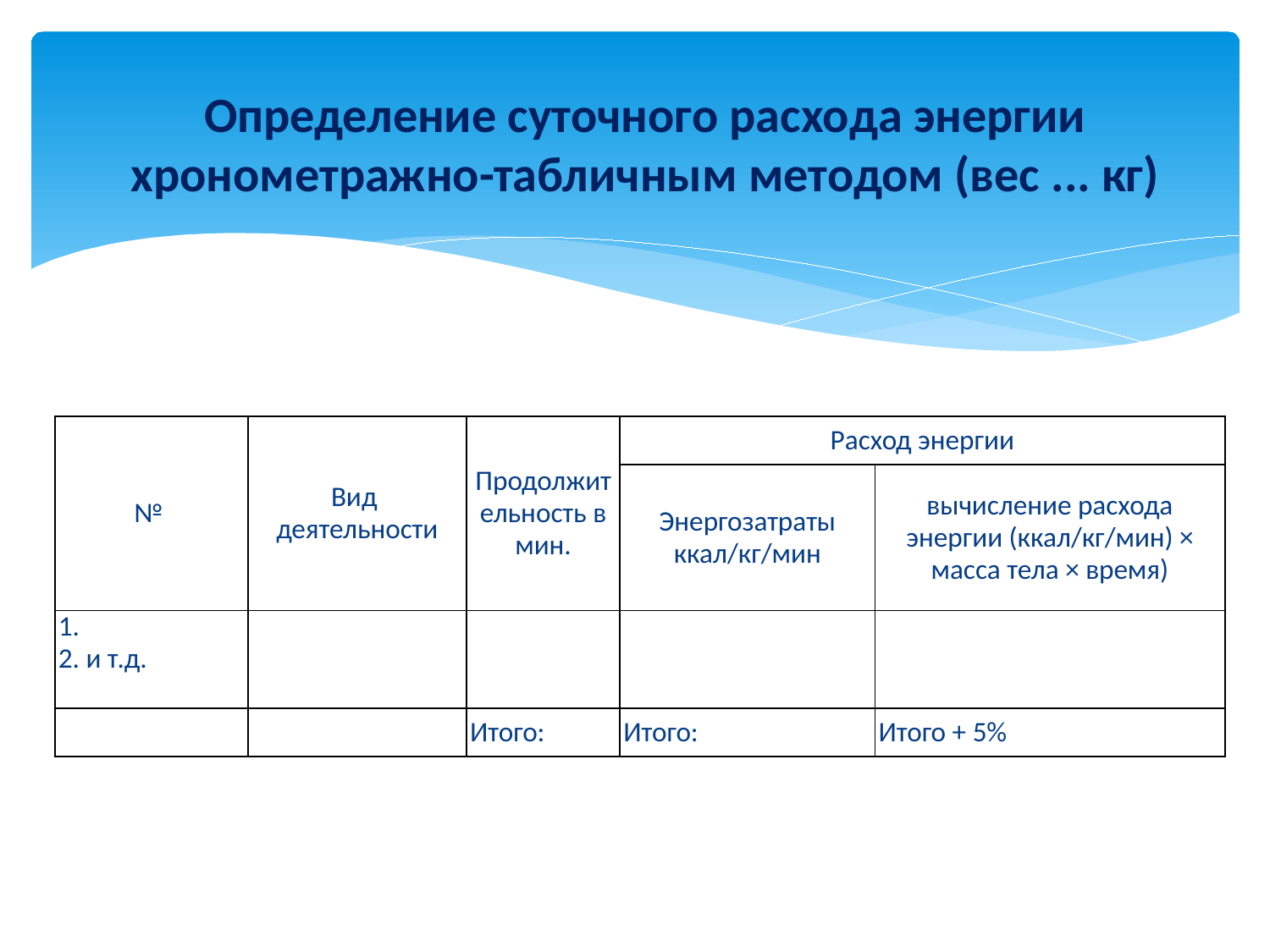

Определение суточного расхода энергии хронометражно-табличным методом (вес ... кг)

| № | Вид деятельности | Продолжительность в мин. | Расход энергии |  |
| --- | --- | --- | --- | --- |
|  |  |  | Энергозатраты ккал/кг/мин | вычисление расхода энергии (ккал/кг/мин) × масса тела × время) |
| 1. 2. и т.д. |  |  |  |  |
|  |  | Итого: | Итого: | Итого + 5% |